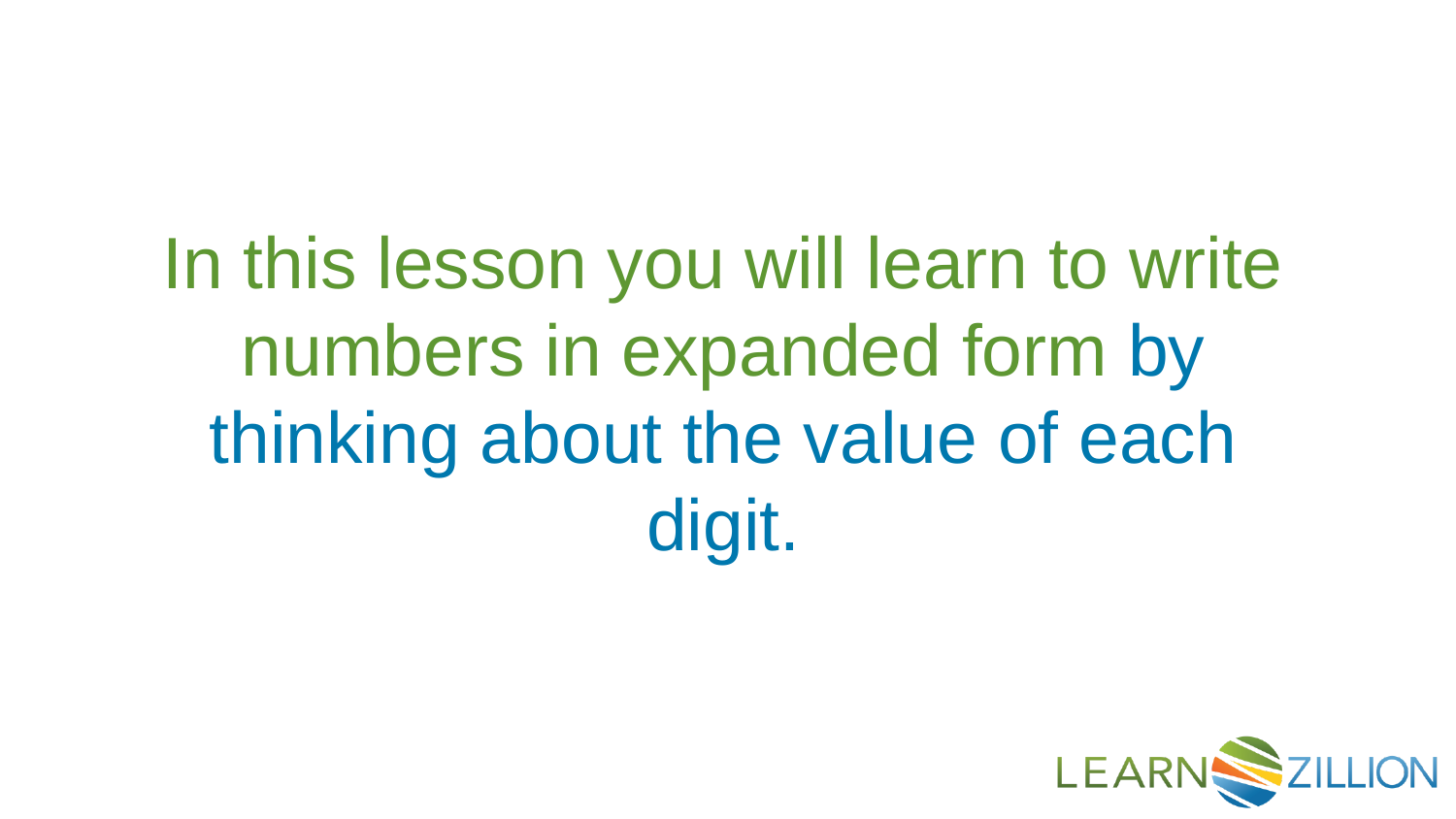

In this lesson you will learn to write numbers in expanded form by thinking about the value of each digit.